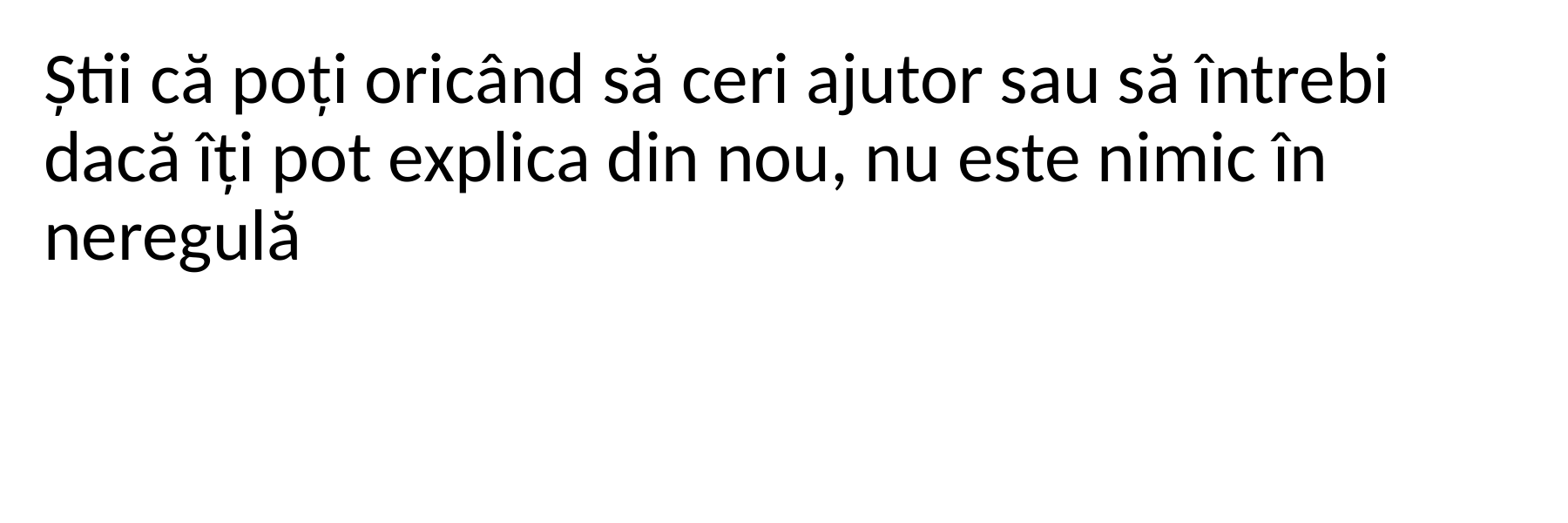

Știi că poți oricând să ceri ajutor sau să întrebi dacă îți pot explica din nou, nu este nimic în neregulă